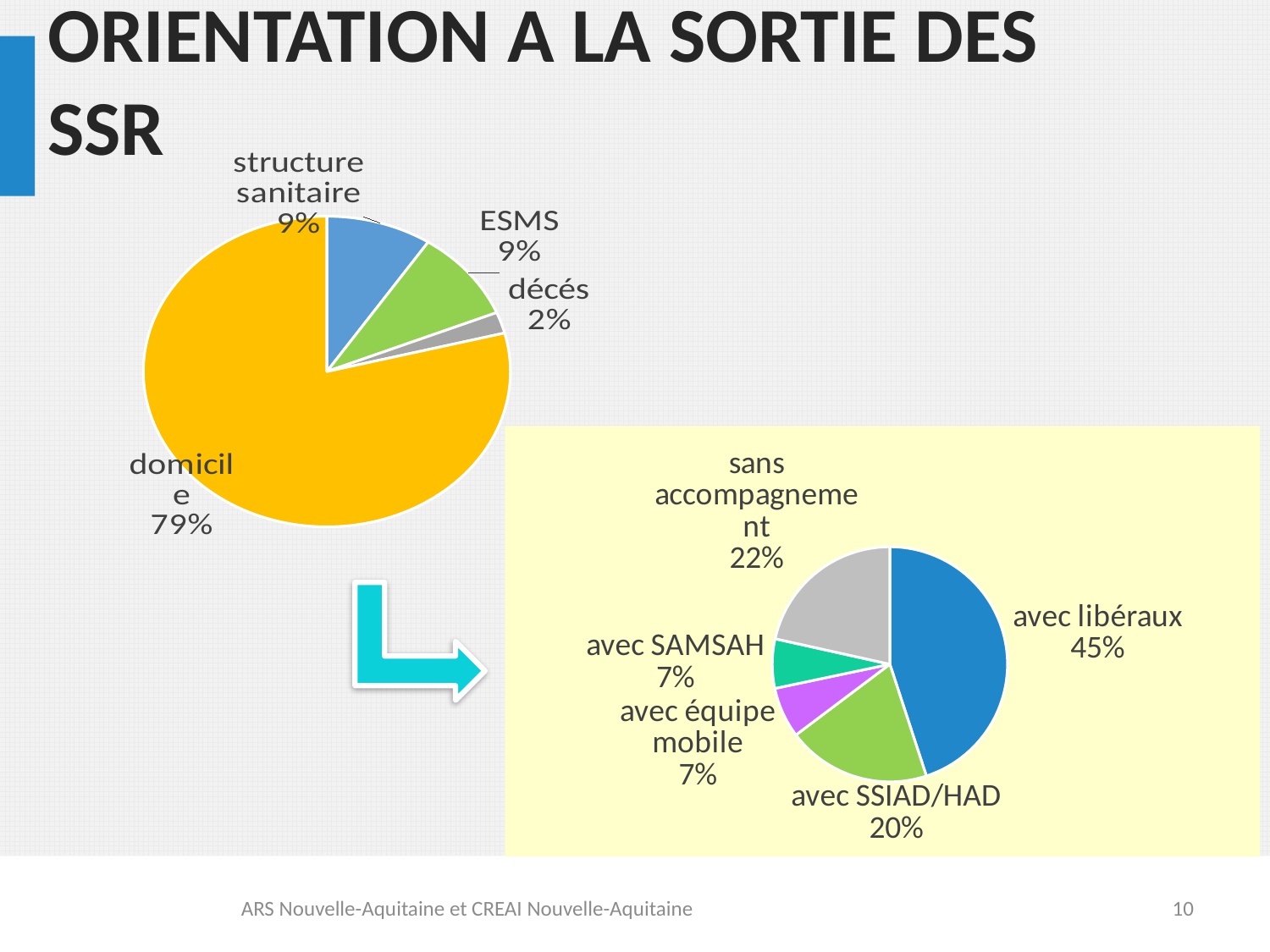

# Orientation a la sortie des SSR

### Chart

| Category |  |
|---|---|
| structure sanitaire | 375.0 |
| ESMS | 382.0 |
| décés | 89.0 |
| domicile | 3180.0 |

### Chart

| Category |  |
|---|---|
| avec libéraux | 510.0 |
| avec SSIAD/HAD | 224.0 |
| avec équipe mobile | 79.0 |
| avec SAMSAH | 77.0 |
| sans accompagnement | 244.0 |
ARS Nouvelle-Aquitaine et CREAI Nouvelle-Aquitaine
10